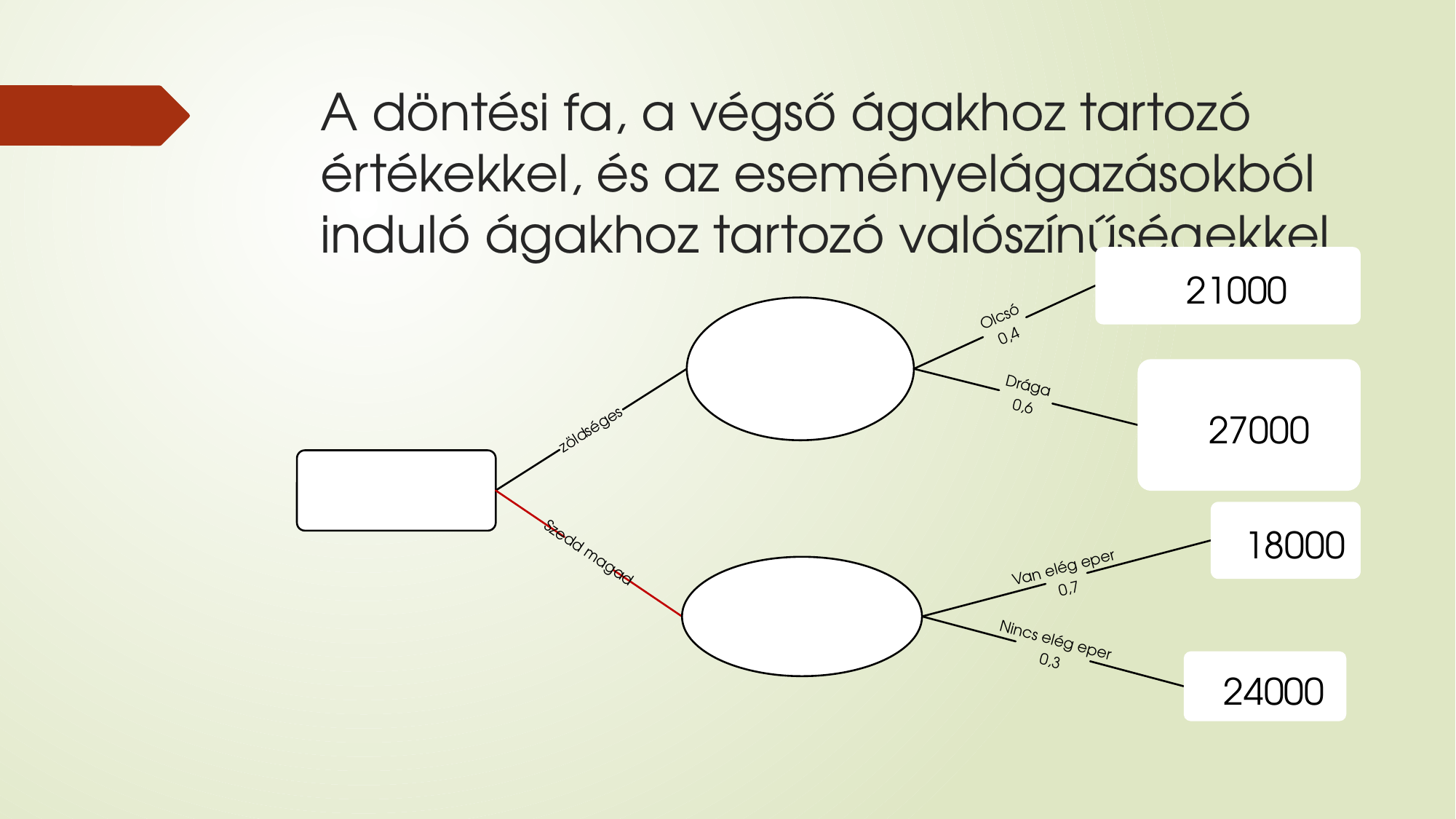

# A döntési fa, a végső ágakhoz tartozó értékekkel, és az eseményelágazásokból induló ágakhoz tartozó valószínűségekkel

zöldséges

Olcsó
0,4
 21000
Drága
0,6
 27000
Szedd magad

Van elég eper
0,7
 18000
Nincs elég eper
0,3
 24000